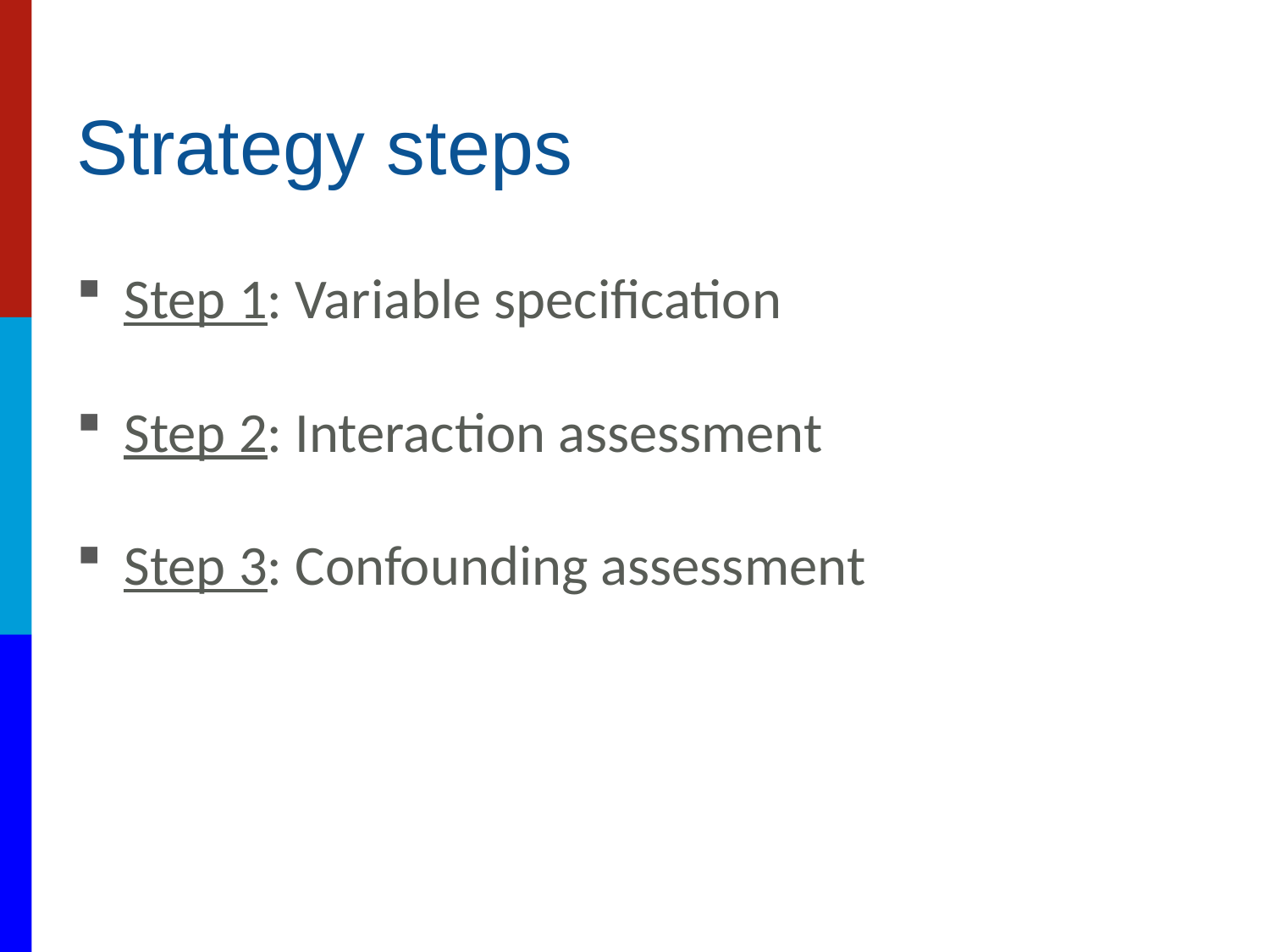

# Strategy steps
Step 1: Variable specification
Step 2: Interaction assessment
Step 3: Confounding assessment